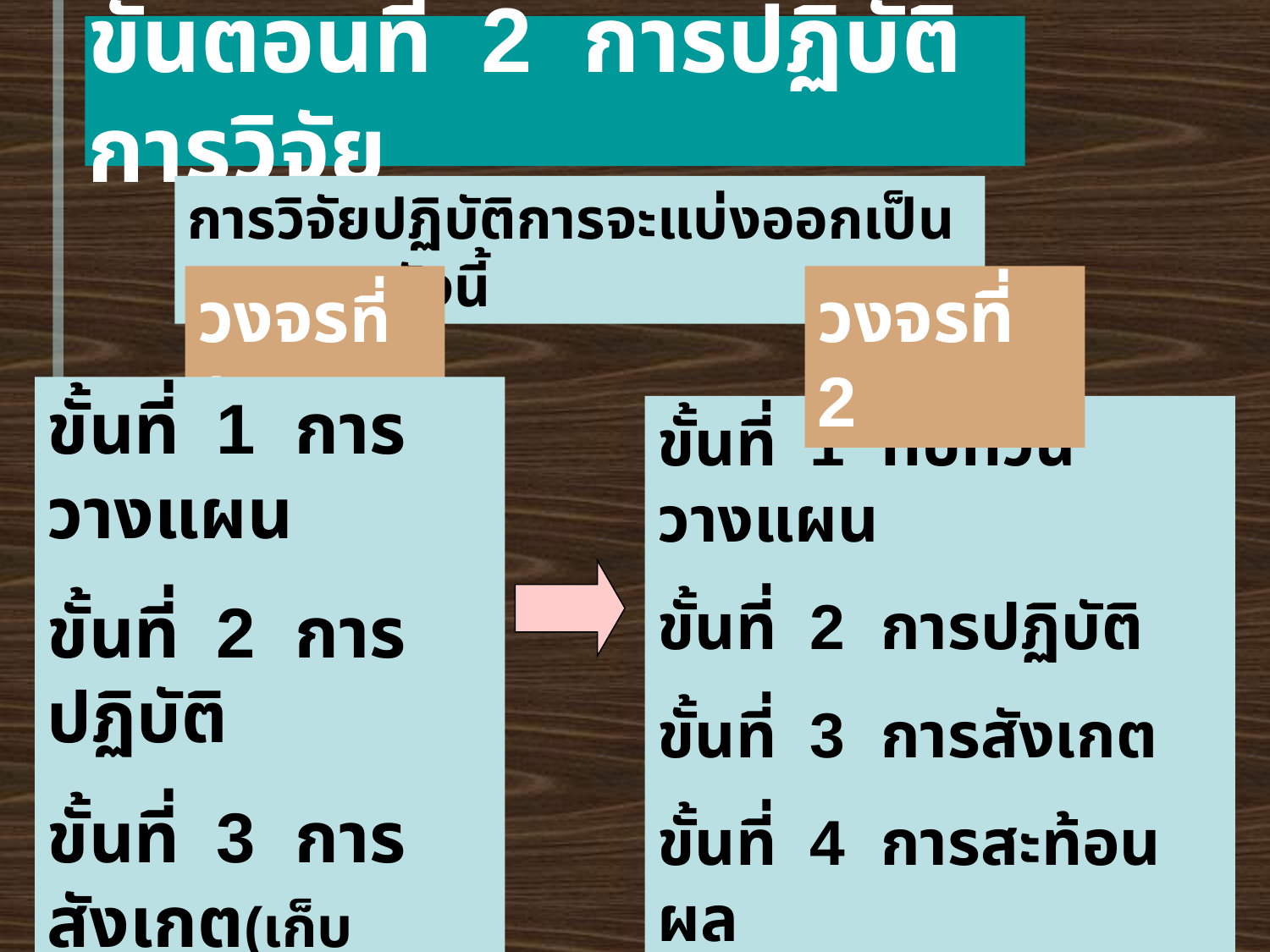

# ขั้นตอนที่  2  การปฏิบัติการวิจัย
การวิจัยปฏิบัติการจะแบ่งออกเป็น  2  วงจร ดังนี้
วงจรที่  1
วงจรที่  2
ขั้นที่  1  การวางแผน
ขั้นที่  2  การปฏิบัติ
ขั้นที่  3  การสังเกต(เก็บข้อมูล/บันทึกกิจกรรม)
ขั้นที่  4  การสะท้อนผล
ขั้นที่  1  ทบทวนวางแผน
ขั้นที่  2  การปฏิบัติ
ขั้นที่  3  การสังเกต
ขั้นที่  4  การสะท้อนผล